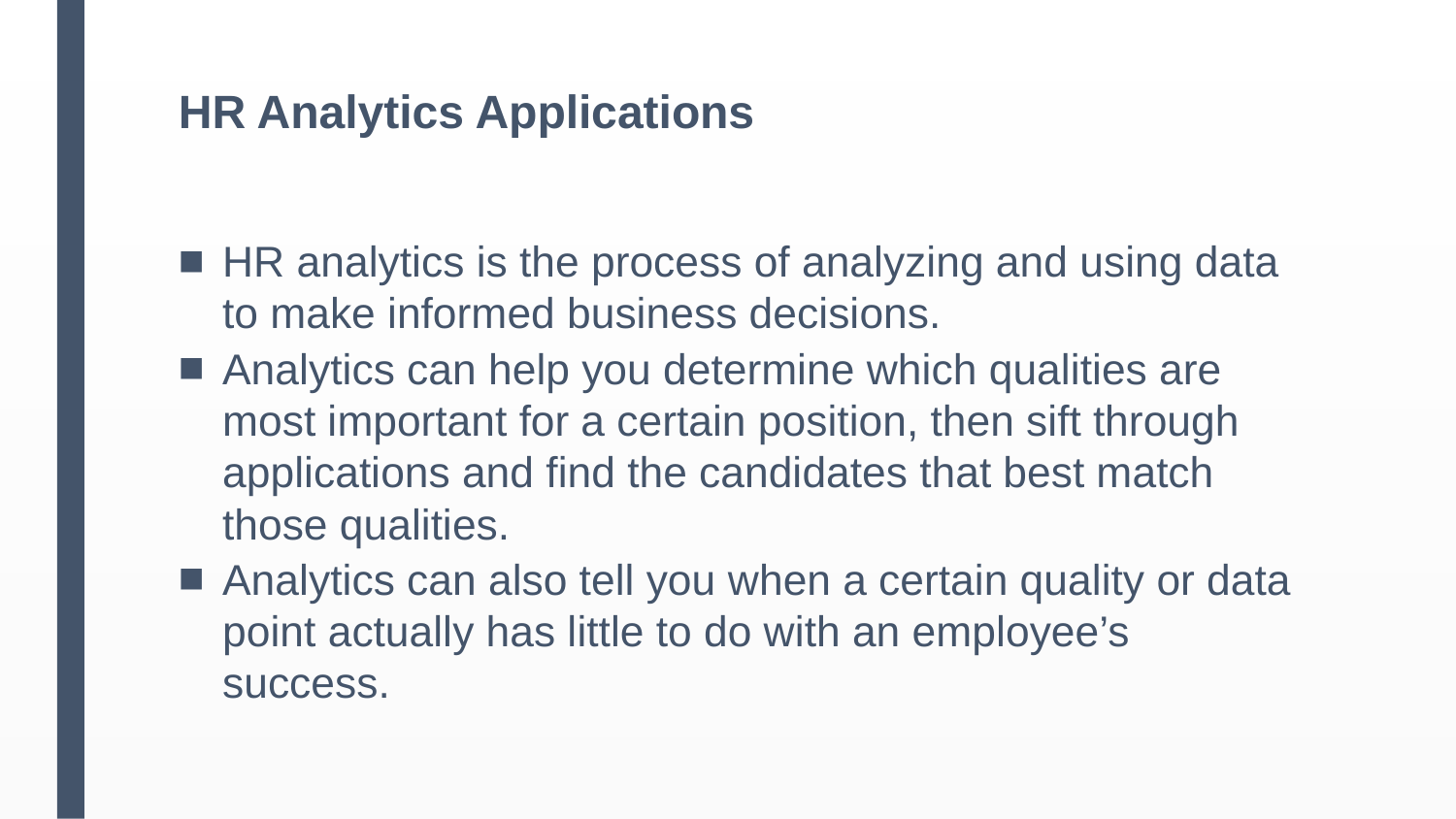

# HR Analytics Applications
HR analytics is the process of analyzing and using data to make informed business decisions.
Analytics can help you determine which qualities are most important for a certain position, then sift through applications and find the candidates that best match those qualities.
Analytics can also tell you when a certain quality or data point actually has little to do with an employee’s success.